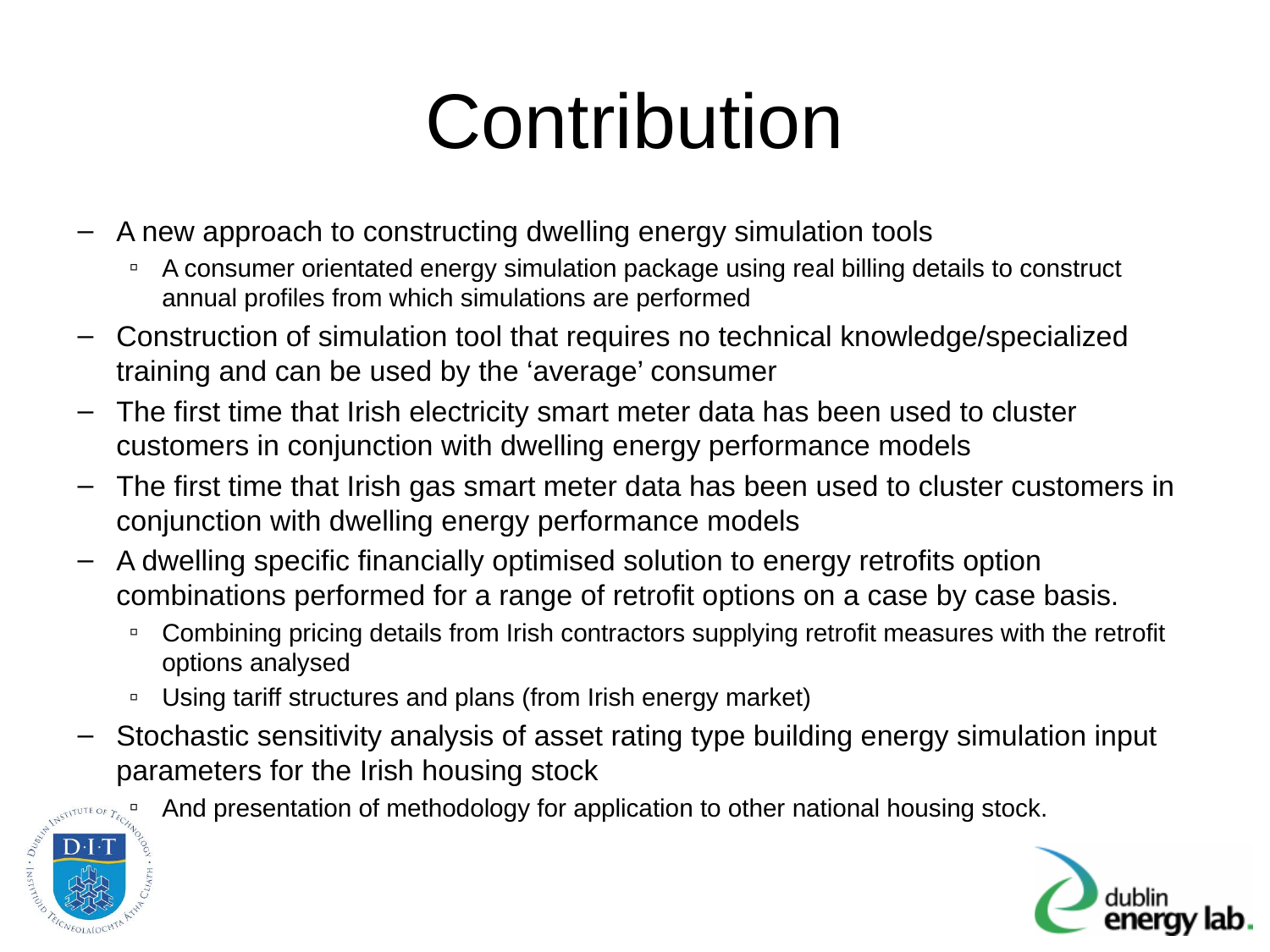

# Contribution
A new approach to constructing dwelling energy simulation tools
A consumer orientated energy simulation package using real billing details to construct annual profiles from which simulations are performed
Construction of simulation tool that requires no technical knowledge/specialized training and can be used by the ‘average’ consumer
The first time that Irish electricity smart meter data has been used to cluster customers in conjunction with dwelling energy performance models
The first time that Irish gas smart meter data has been used to cluster customers in conjunction with dwelling energy performance models
A dwelling specific financially optimised solution to energy retrofits option combinations performed for a range of retrofit options on a case by case basis.
Combining pricing details from Irish contractors supplying retrofit measures with the retrofit options analysed
Using tariff structures and plans (from Irish energy market)
Stochastic sensitivity analysis of asset rating type building energy simulation input parameters for the Irish housing stock
And presentation of methodology for application to other national housing stock.